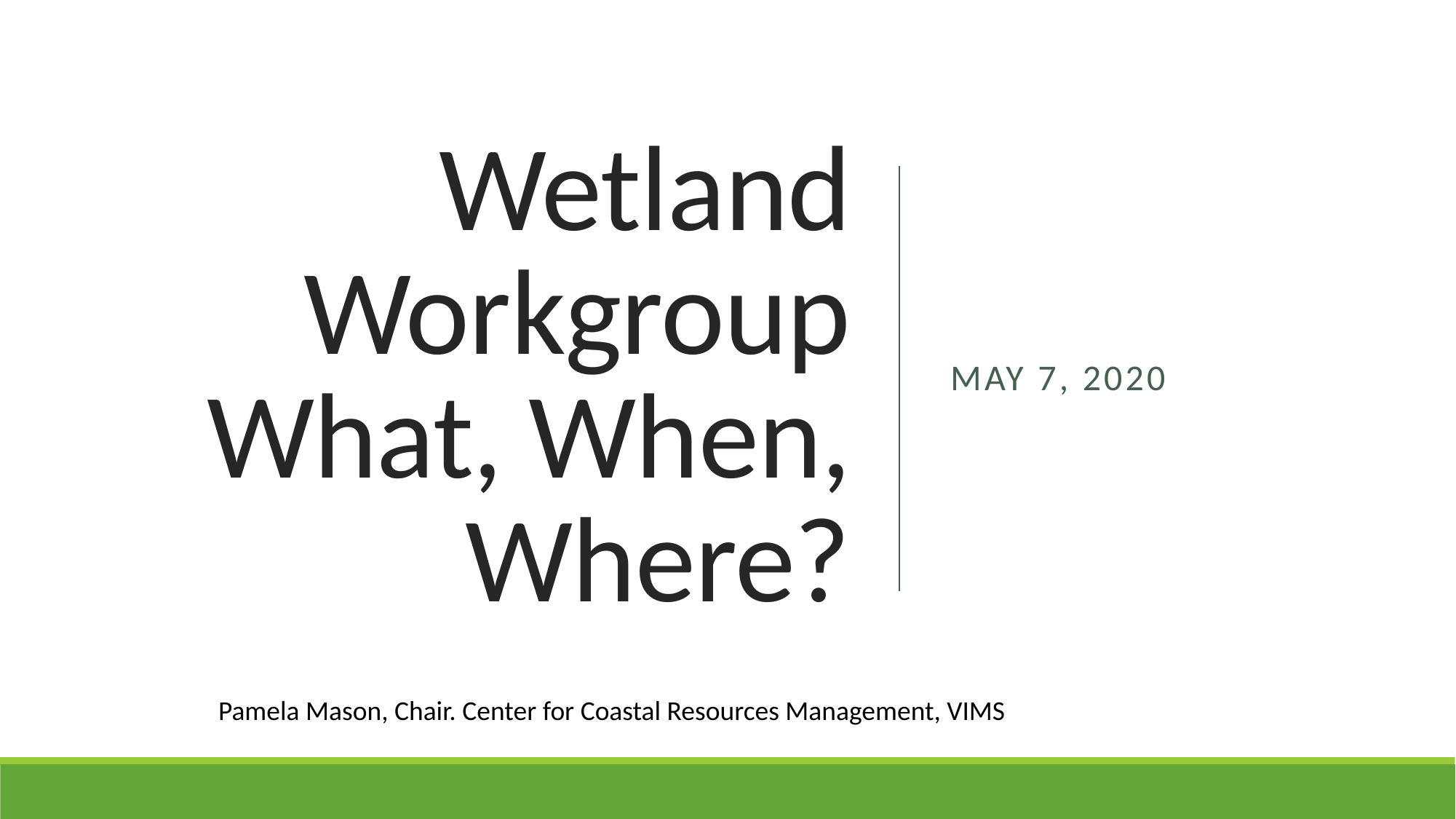

# Wetland Workgroup What, When, Where?
May 7, 2020
Pamela Mason, Chair. Center for Coastal Resources Management, VIMS